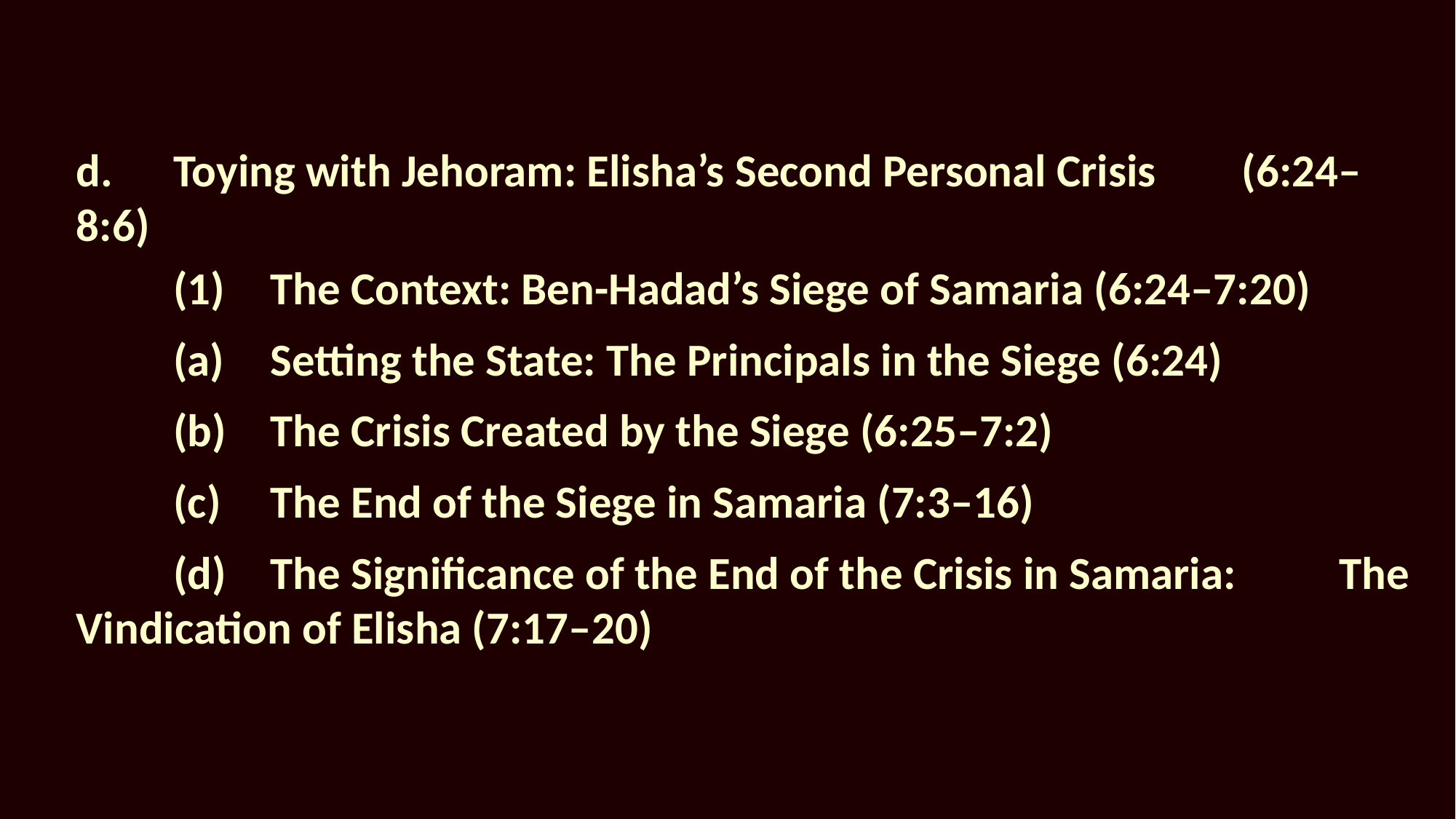

d.	Toying with Jehoram: Elisha’s Second Personal Crisis 			(6:24–8:6)
		(1)	The Context: Ben-Hadad’s Siege of Samaria (6:24–7:20)
			(a)	Setting the State: The Principals in the Siege (6:24)
			(b)	The Crisis Created by the Siege (6:25–7:2)
			(c)		The End of the Siege in Samaria (7:3–16)
			(d)	The Significance of the End of the Crisis in Samaria: 							The Vindication of Elisha (7:17–20)